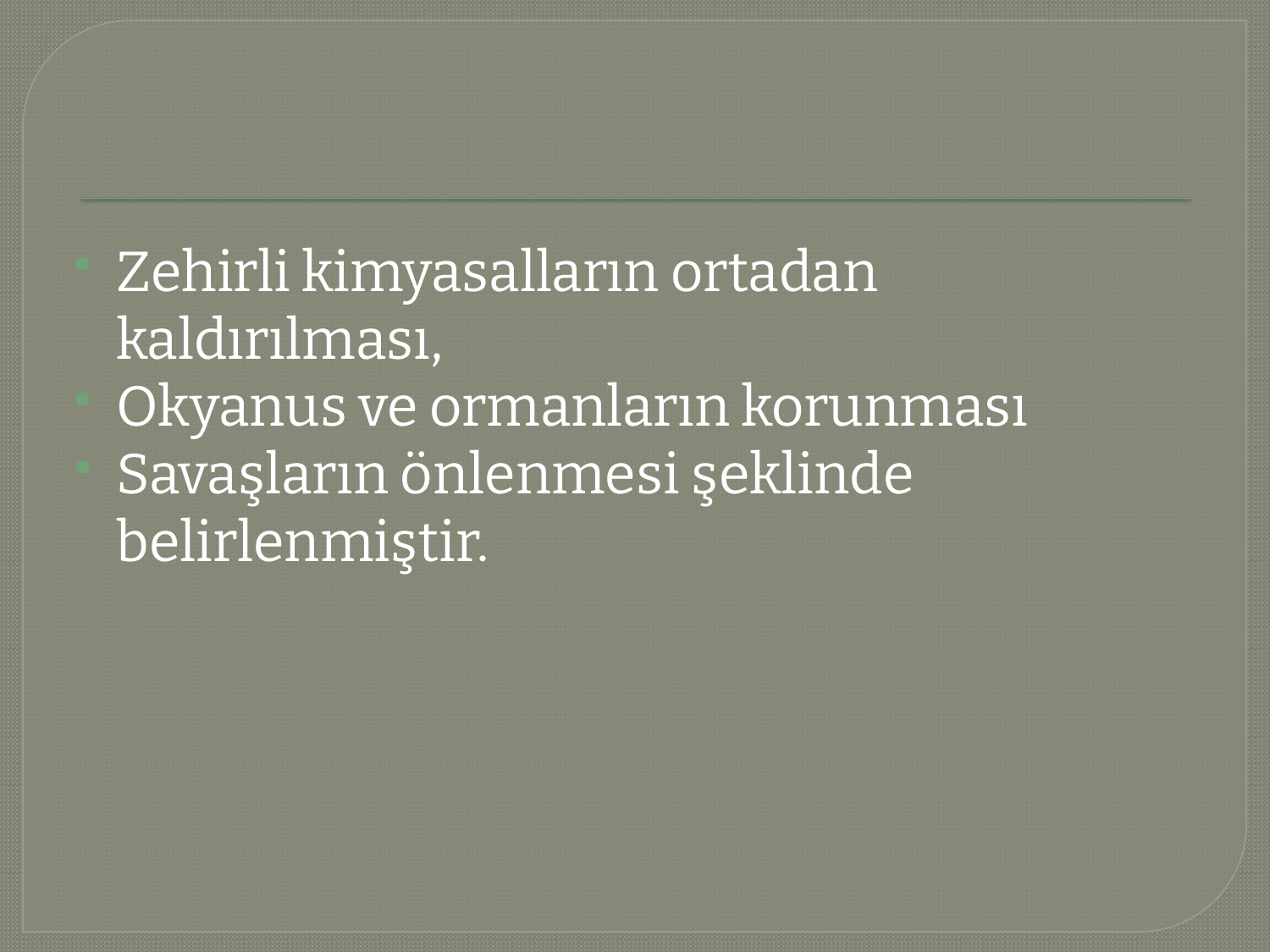

#
Zehirli kimyasalların ortadan kaldırılması,
Okyanus ve ormanların korunması
Savaşların önlenmesi şeklinde belirlenmiştir.